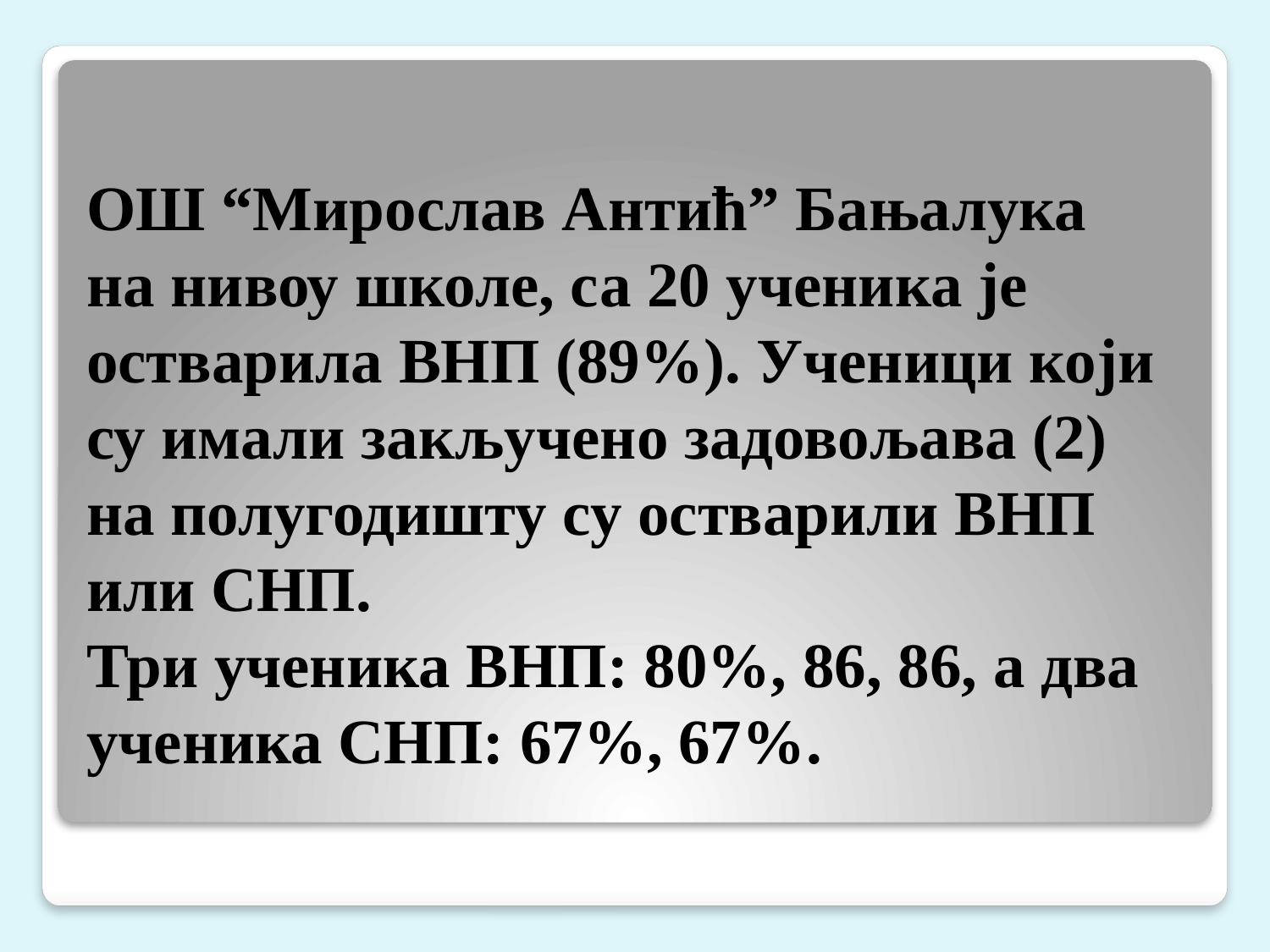

# ОШ “Мирослав Антић” Бањалука на нивоу школе, са 20 ученика је остварила ВНП (89%). Ученици који су имали закључено задовољава (2) на полугодишту су остварили ВНП или СНП. Три ученика ВНП: 80%, 86, 86, а два ученика СНП: 67%, 67%.